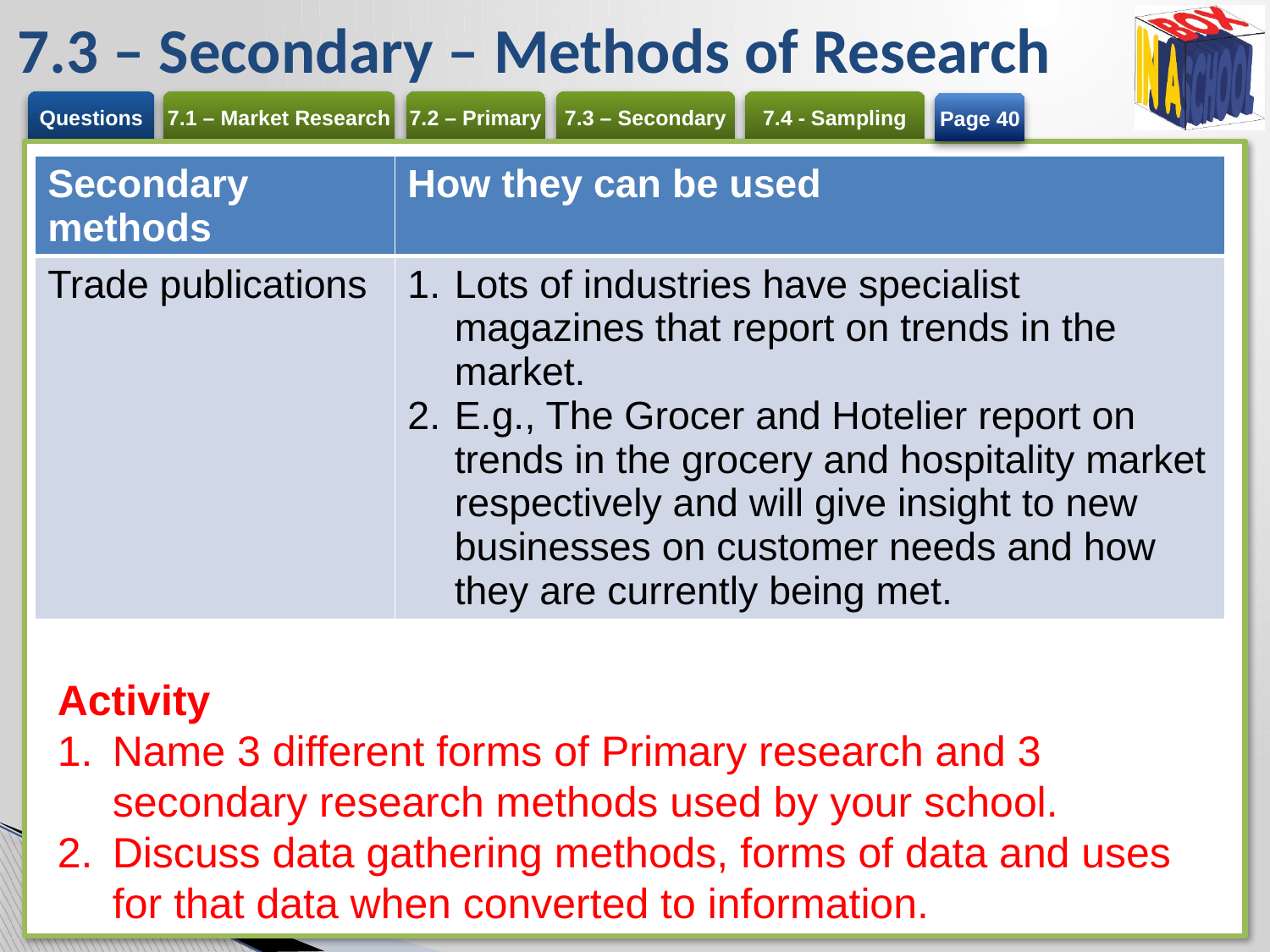

# 7.3 – Secondary – Methods of Research
Page 40
| Secondary methods | How they can be used |
| --- | --- |
| Trade publications | Lots of industries have specialist magazines that report on trends in the market. E.g., The Grocer and Hotelier report on trends in the grocery and hospitality market respectively and will give insight to new businesses on customer needs and how they are currently being met. |
Activity
Name 3 different forms of Primary research and 3 secondary research methods used by your school.
Discuss data gathering methods, forms of data and uses for that data when converted to information.